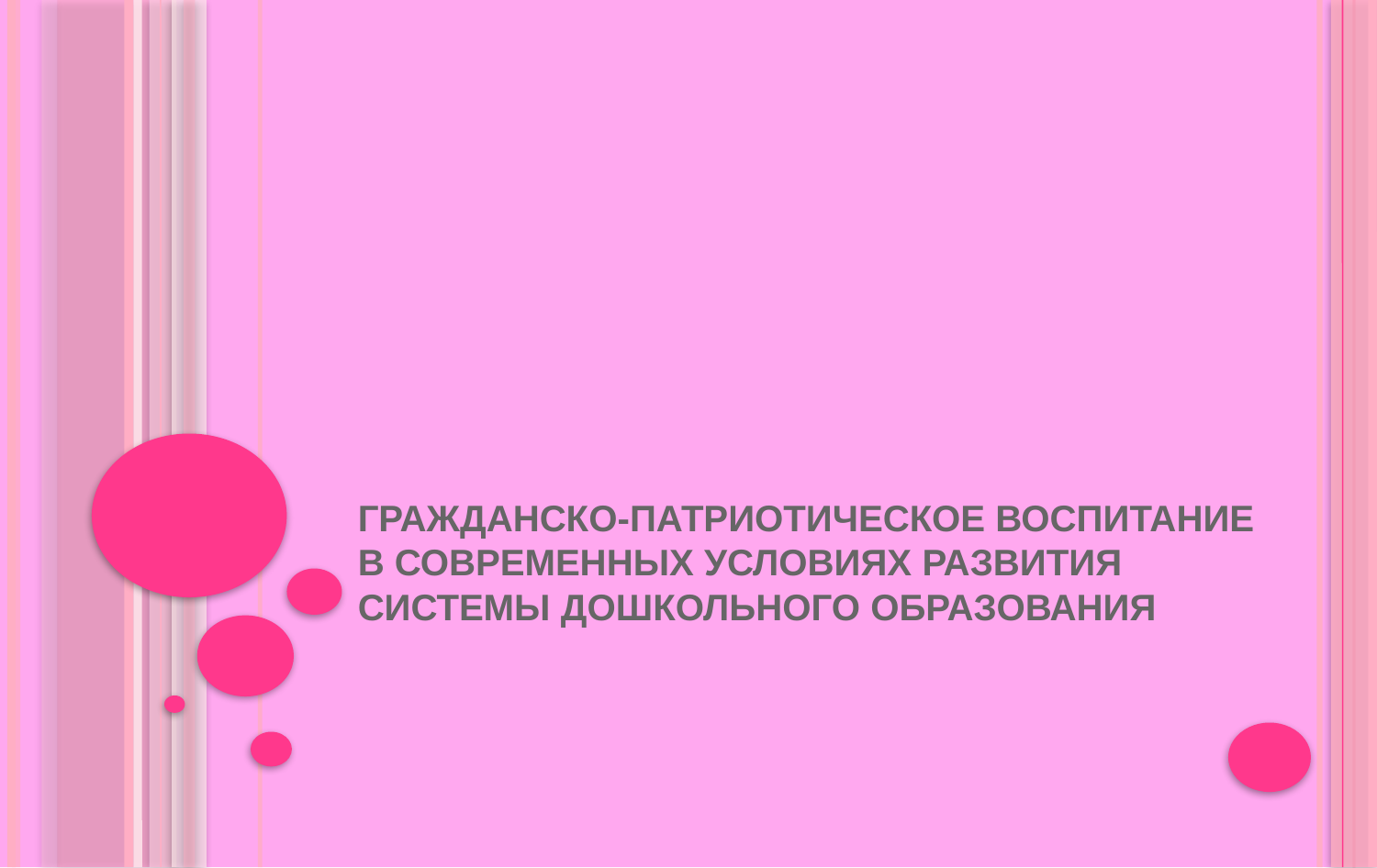

# Гражданско-патриотическое воспитание в современных условиях развития системы дошкольного образования